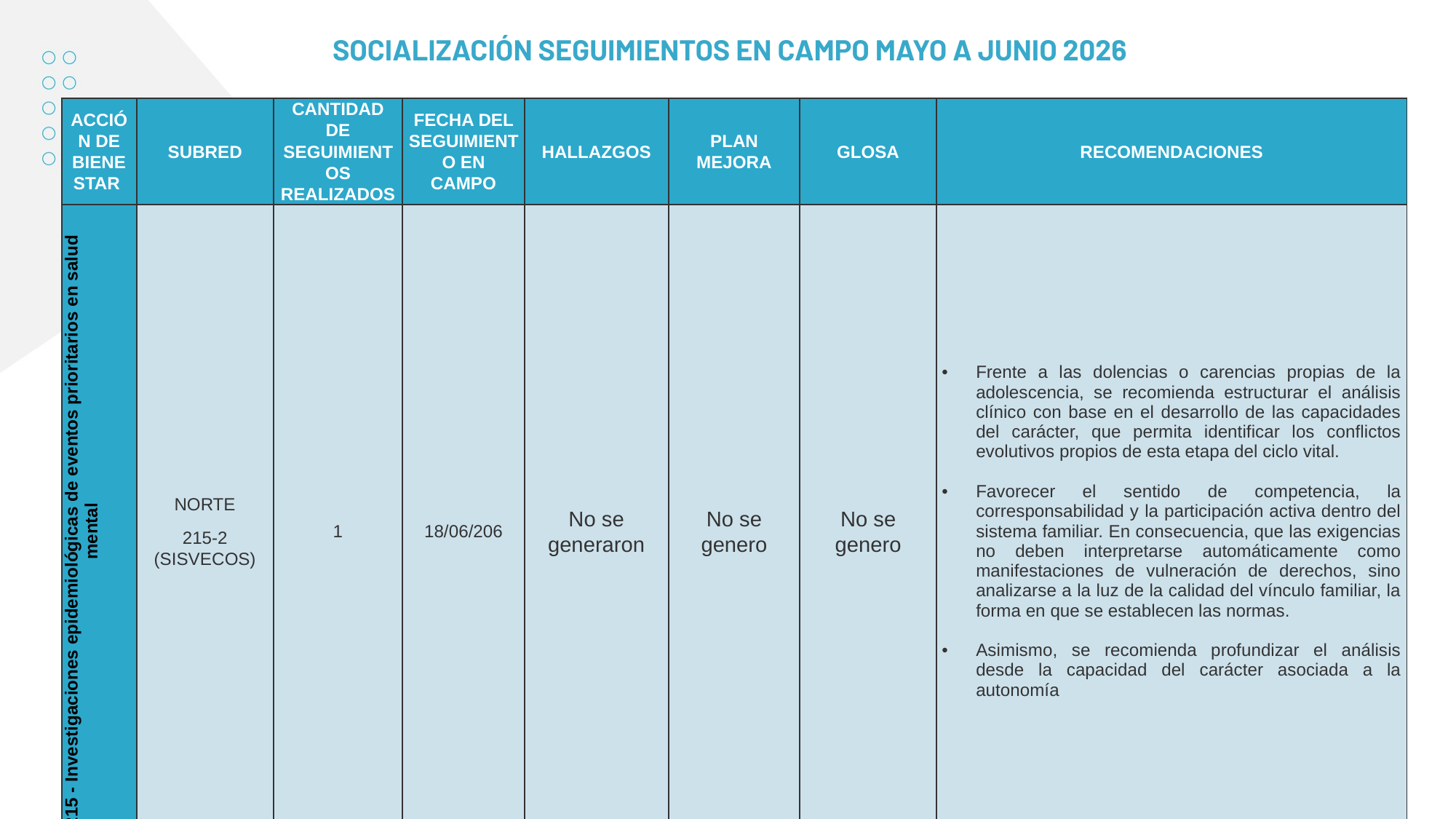

# SOCIALIZACIÓN SEGUIMIENTOS EN CAMPO MAYO A JUNIO 2026
| ACCIÓN DE BIENESTAR | SUBRED | CANTIDAD DE SEGUIMIENTOS REALIZADOS | FECHA DEL SEGUIMIENTO EN CAMPO | HALLAZGOS | PLAN MEJORA | GLOSA | RECOMENDACIONES |
| --- | --- | --- | --- | --- | --- | --- | --- |
| 215 - Investigaciones epidemiológicas de eventos prioritarios en salud mental | NORTE 215-2 (SISVECOS) | 1 | 18/06/206 | No se generaron | No se genero | No se genero | Frente a las dolencias o carencias propias de la adolescencia, se recomienda estructurar el análisis clínico con base en el desarrollo de las capacidades del carácter, que permita identificar los conflictos evolutivos propios de esta etapa del ciclo vital. Favorecer el sentido de competencia, la corresponsabilidad y la participación activa dentro del sistema familiar. En consecuencia, que las exigencias no deben interpretarse automáticamente como manifestaciones de vulneración de derechos, sino analizarse a la luz de la calidad del vínculo familiar, la forma en que se establecen las normas. Asimismo, se recomienda profundizar el análisis desde la capacidad del carácter asociada a la autonomía |